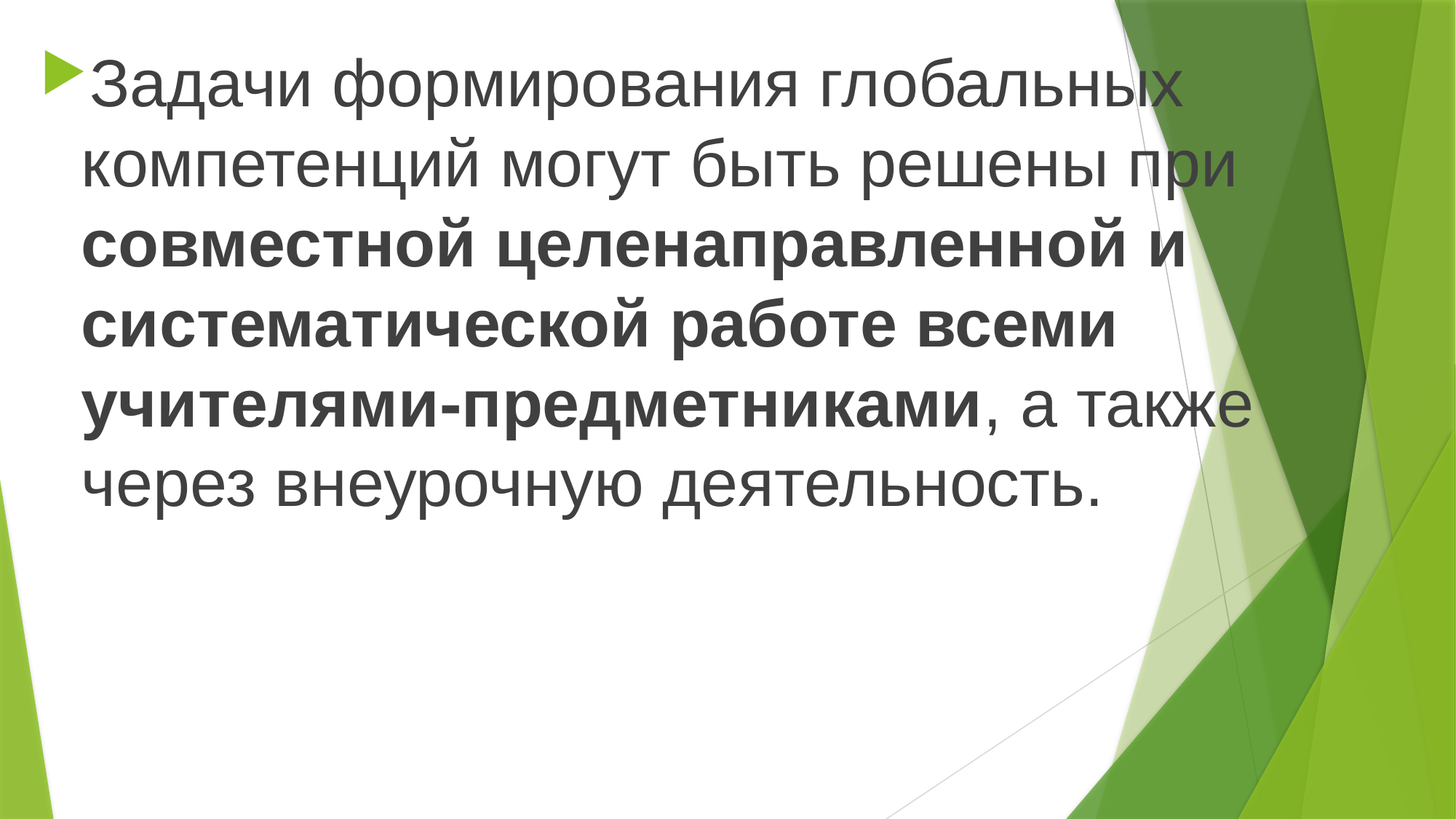

Задачи формирования глобальных компетенций могут быть решены при совместной целенаправленной и систематической работе всеми учителями-предметниками, а также через внеурочную деятельность.